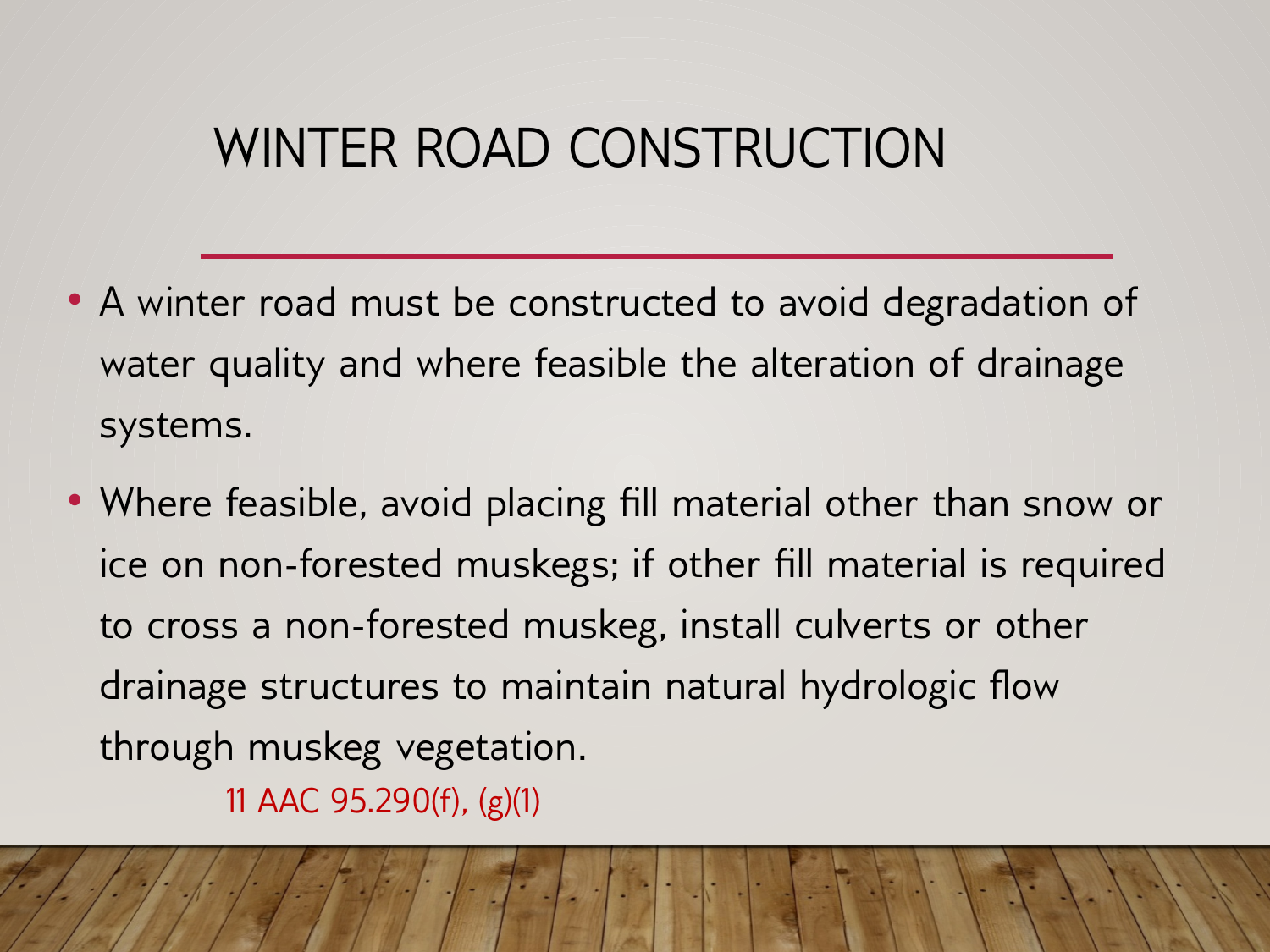

# Winter road construction
A winter road must be constructed to avoid degradation of water quality and where feasible the alteration of drainage systems.
Where feasible, avoid placing fill material other than snow or ice on non-forested muskegs; if other fill material is required to cross a non-forested muskeg, install culverts or other drainage structures to maintain natural hydrologic flow through muskeg vegetation.		    		  	 	11 AAC 95.290(f), (g)(1)